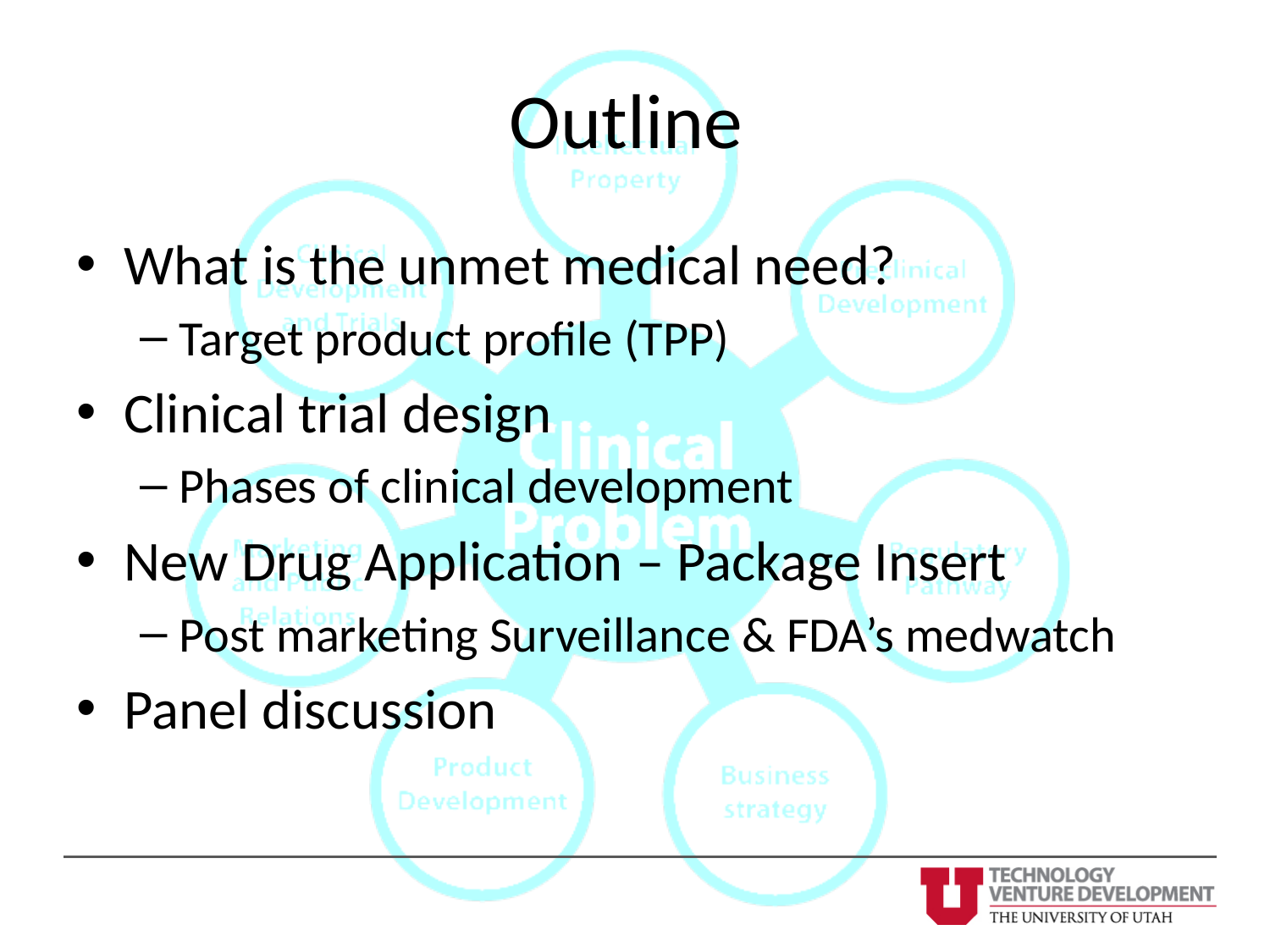

# Outline
What is the unmet medical need?
Target product profile (TPP)
Clinical trial design
Phases of clinical development
New Drug Application – Package Insert
Post marketing Surveillance & FDA’s medwatch
Panel discussion